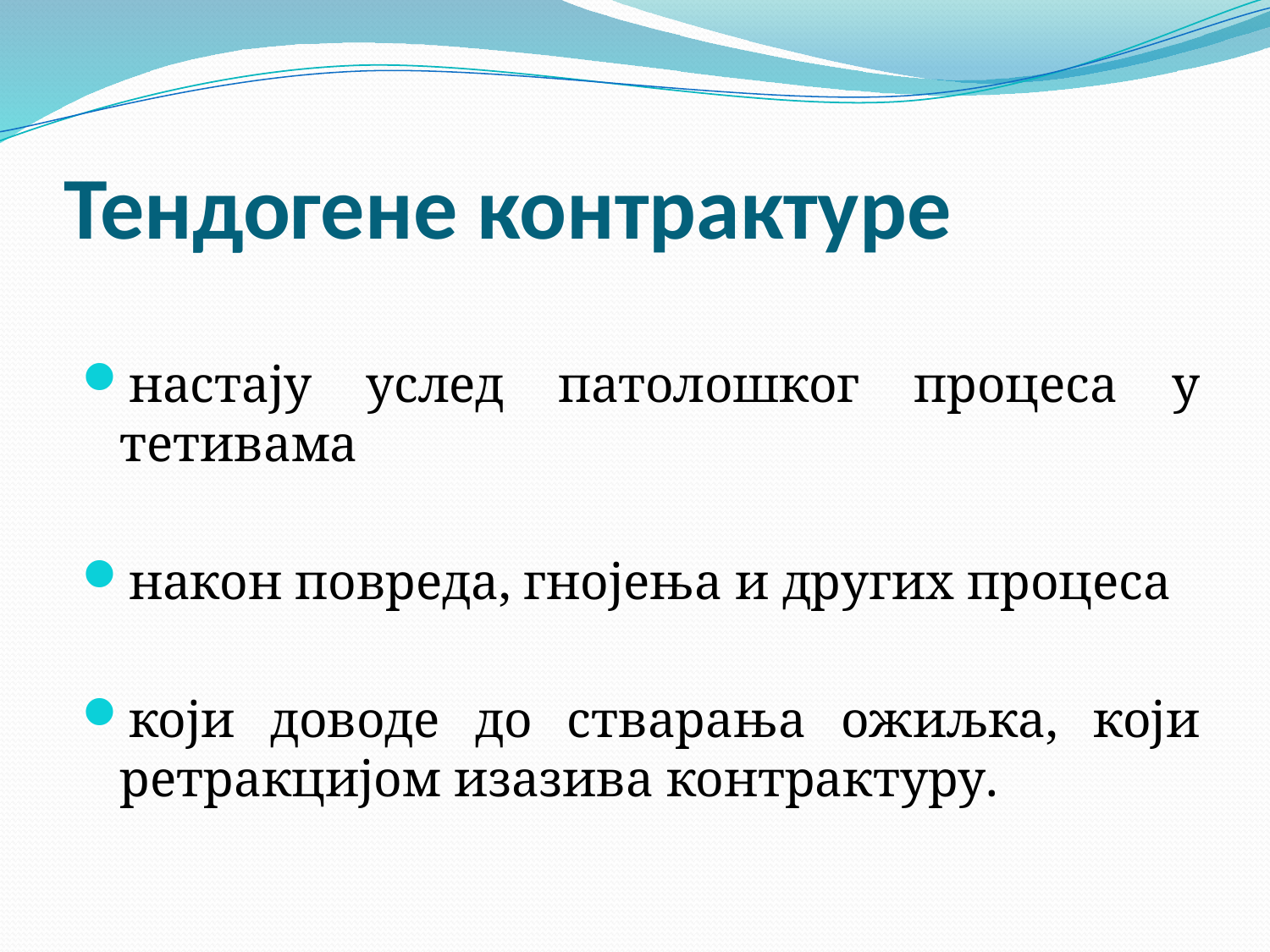

# Тендогене контрактуре
настају услед патолошког процеса у тетивама

након повреда, гнојења и других процеса

који доводе до стварања ожиљка, који ретракцијом изазива контрактуру.